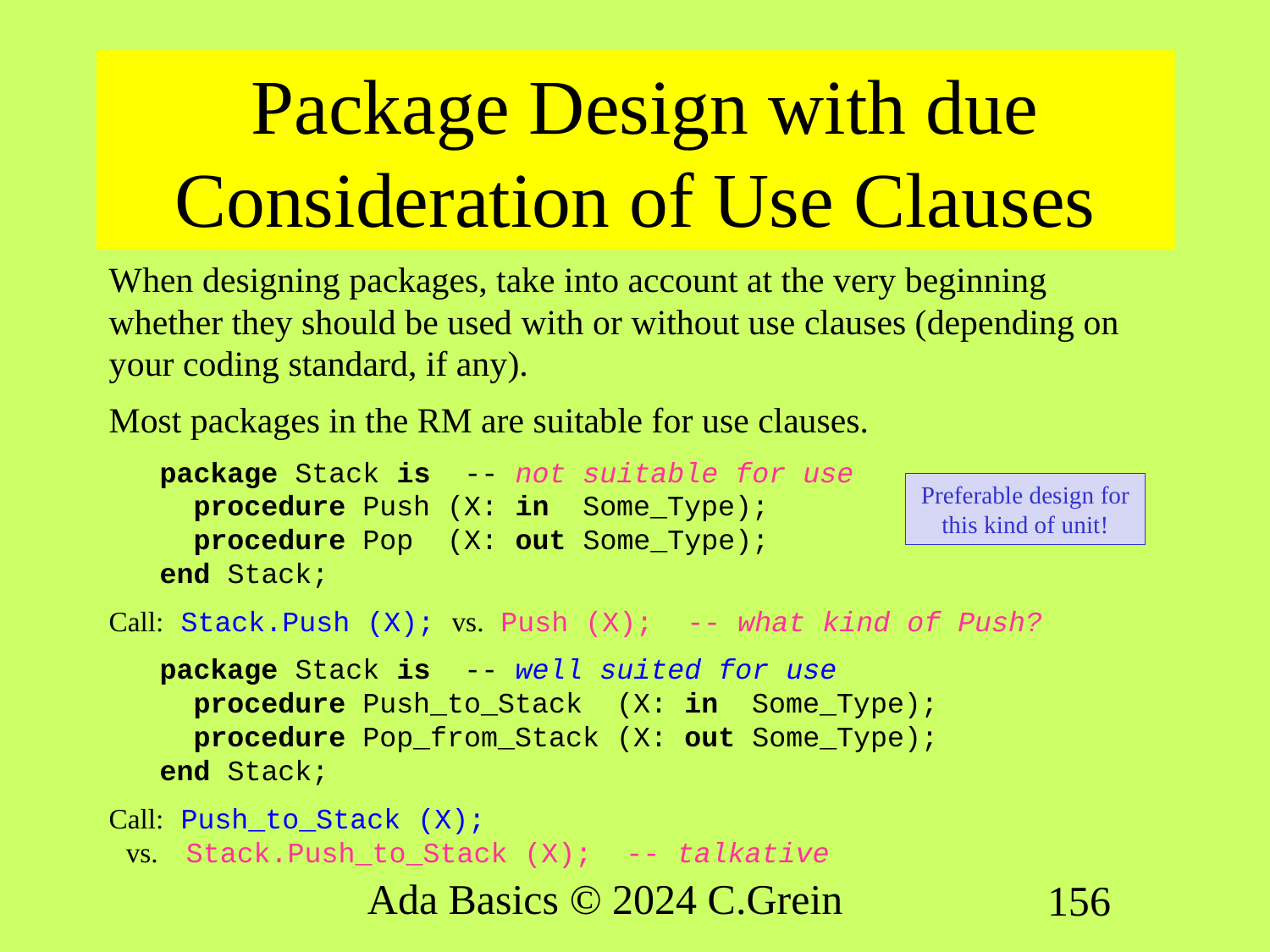

# Package Design with due Consideration of Use Clauses
When designing packages, take into account at the very beginning whether they should be used with or without use clauses (depending on your coding standard, if any).
Most packages in the RM are suitable for use clauses.
package Stack is  -- not suitable for use
  procedure Push (X: in  Some_Type);
  procedure Pop  (X: out Some_Type);
end Stack;
Call: Stack.Push (X); vs. Push (X);  -- what kind of Push?
package Stack is  -- well suited for use
  procedure Push_to_Stack  (X: in  Some_Type);
  procedure Pop_from_Stack (X: out Some_Type);
end Stack;
Call: Push_to_Stack (X);
 vs.    Stack.Push_to_Stack (X);  -- talkative
Preferable design for this kind of unit!
Ada Basics © 2024 C.Grein
156